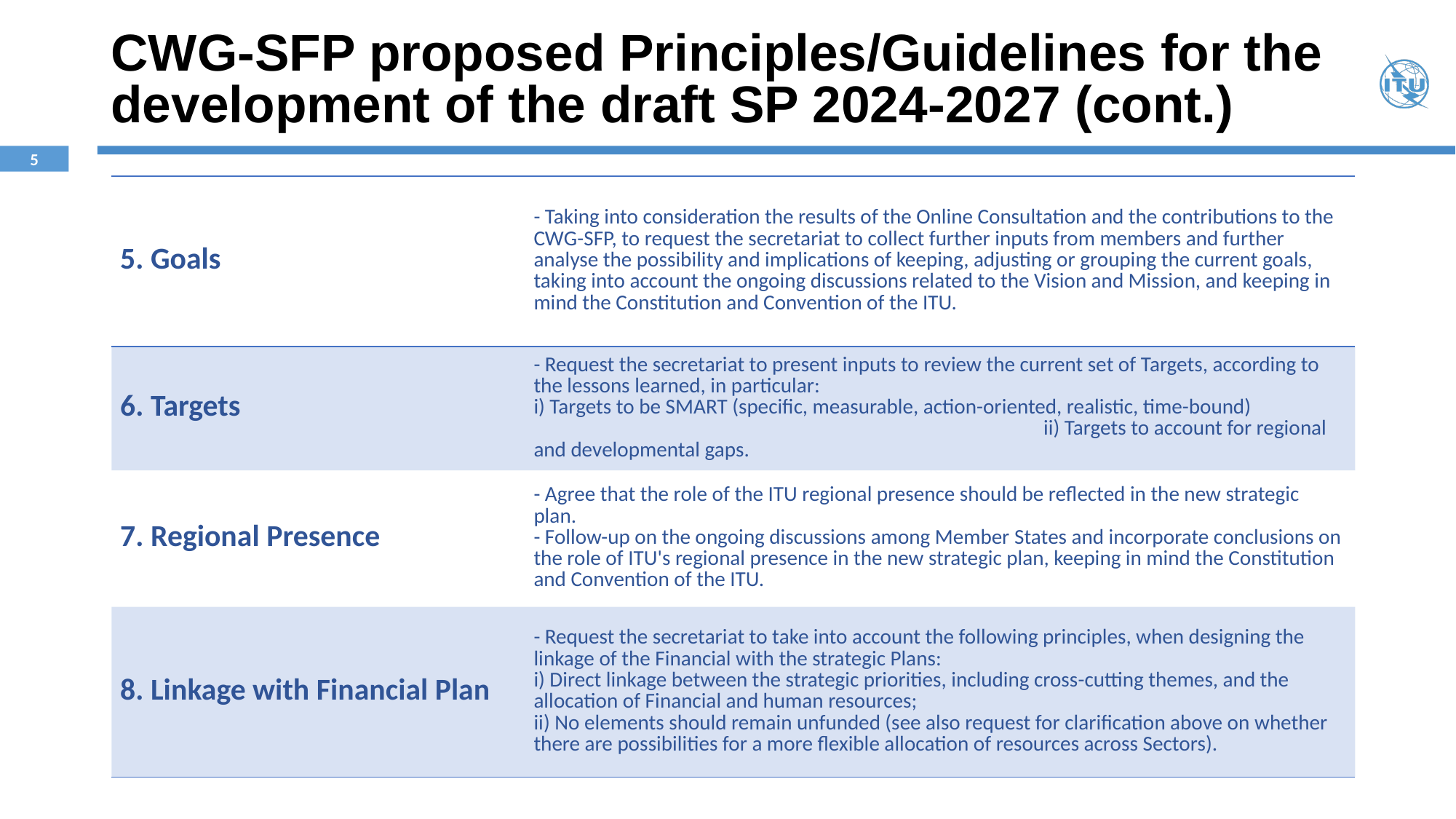

# CWG-SFP proposed Principles/Guidelines for the development of the draft SP 2024-2027 (cont.)
| 5. Goals | - Taking into consideration the results of the Online Consultation and the contributions to the CWG-SFP, to request the secretariat to collect further inputs from members and further analyse the possibility and implications of keeping, adjusting or grouping the current goals, taking into account the ongoing discussions related to the Vision and Mission, and keeping in mind the Constitution and Convention of the ITU. |
| --- | --- |
| 6. Targets | - Request the secretariat to present inputs to review the current set of Targets, according to the lessons learned, in particular: i) Targets to be SMART (specific, measurable, action-oriented, realistic, time-bound) ii) Targets to account for regional and developmental gaps. |
| 7. Regional Presence | - Agree that the role of the ITU regional presence should be reflected in the new strategic plan. - Follow-up on the ongoing discussions among Member States and incorporate conclusions on the role of ITU's regional presence in the new strategic plan, keeping in mind the Constitution and Convention of the ITU. |
| 8. Linkage with Financial Plan | - Request the secretariat to take into account the following principles, when designing the linkage of the Financial with the strategic Plans: i) Direct linkage between the strategic priorities, including cross-cutting themes, and the allocation of Financial and human resources; ii) No elements should remain unfunded (see also request for clarification above on whether there are possibilities for a more flexible allocation of resources across Sectors). |